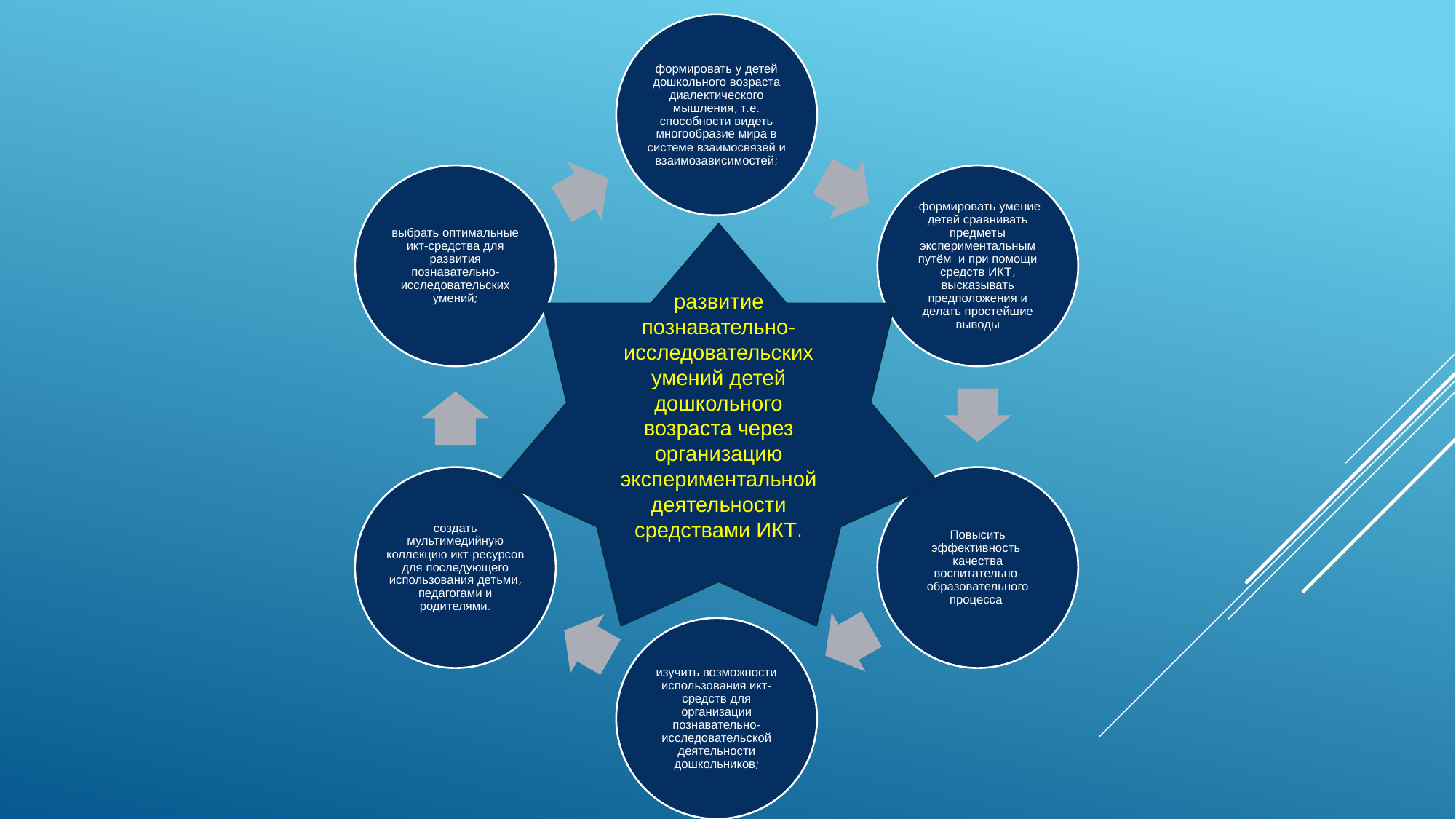

формировать у детей дошкольного возраста диалектического мышления, т.е. способности видеть многообразие мира в системе взаимосвязей и взаимозависимостей;

-формировать умение детей сравнивать предметы экспериментальным путём  и при помощи средств ИКТ, высказывать предположения и делать простейшие выводы

Повысить эффективность  качества воспитательно-образовательного процесса

изучить возможности использования икт-средств для организации познавательно-исследовательской деятельности дошкольников;

создать мультимедийную коллекцию икт-ресурсов для последующего использования детьми, педагогами и родителями.

выбрать оптимальные икт-средства для развития познавательно-исследовательских умений;

развитие познавательно-исследовательских умений детей дошкольного возраста через организацию экспериментальной деятельности средствами ИКТ.
#